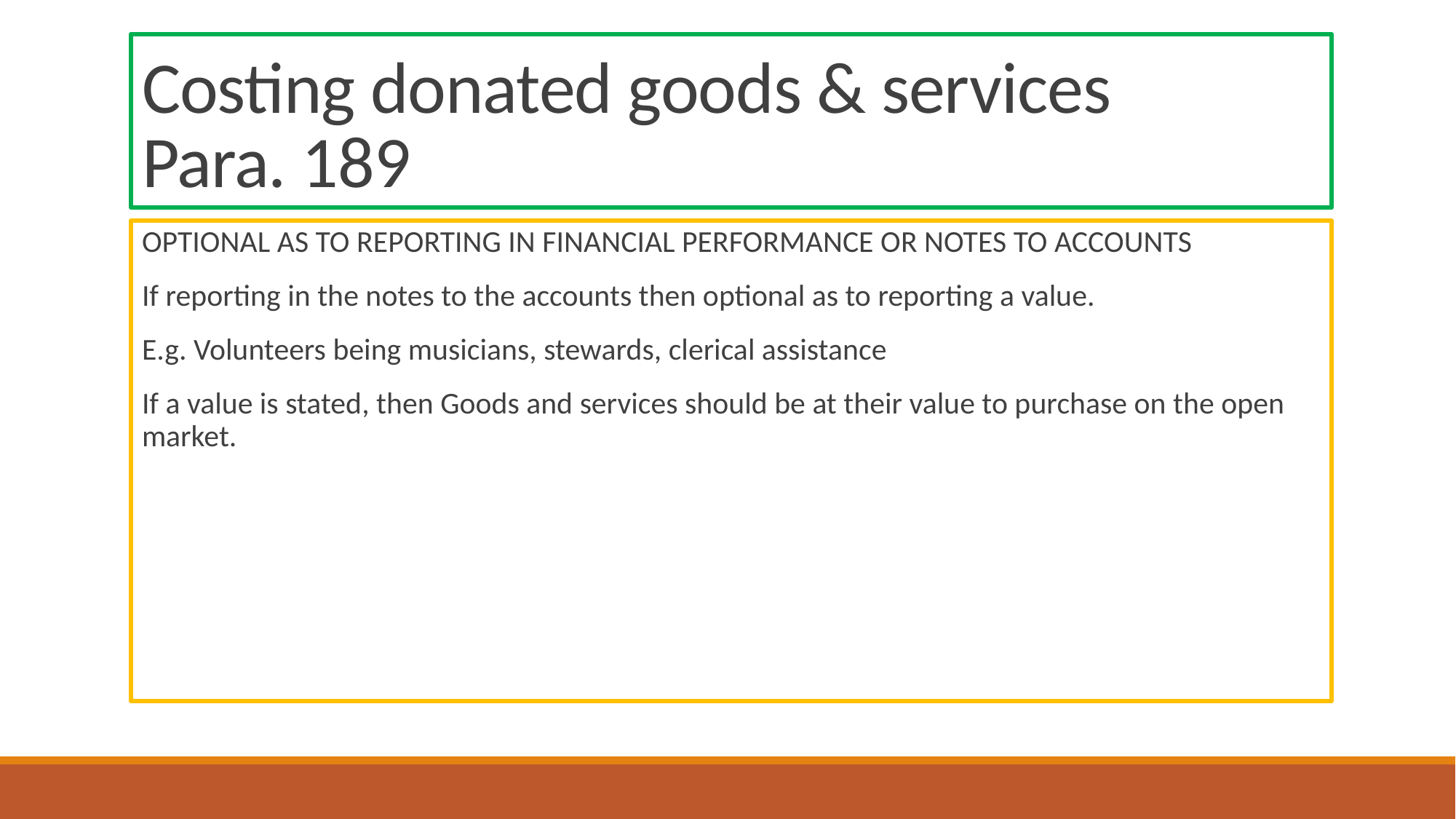

# Costing donated goods & services Para. 189
OPTIONAL AS TO REPORTING IN FINANCIAL PERFORMANCE OR NOTES TO ACCOUNTS
If reporting in the notes to the accounts then optional as to reporting a value.
E.g. Volunteers being musicians, stewards, clerical assistance
If a value is stated, then Goods and services should be at their value to purchase on the open market.